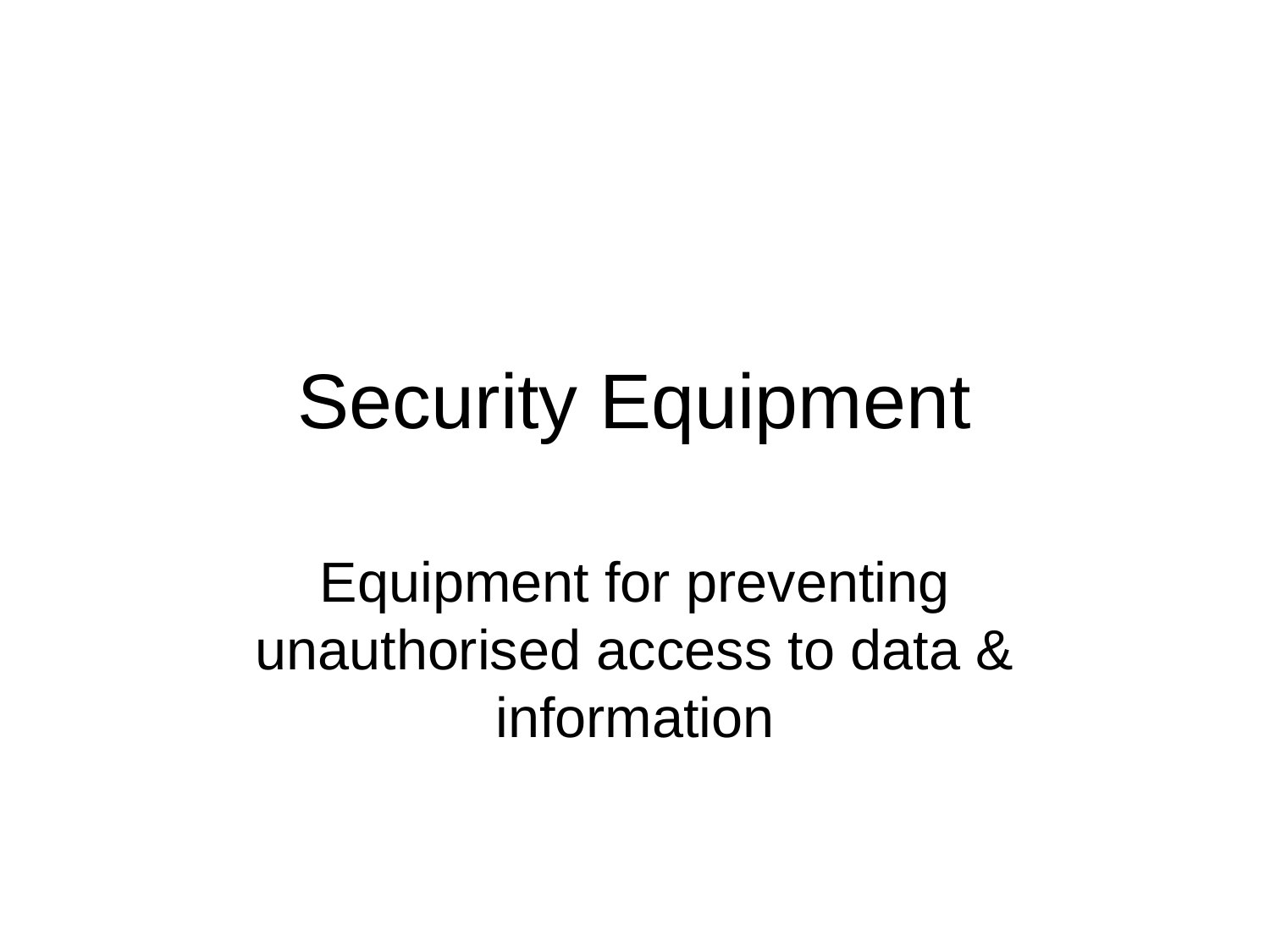

# Security Equipment
Equipment for preventing unauthorised access to data & information